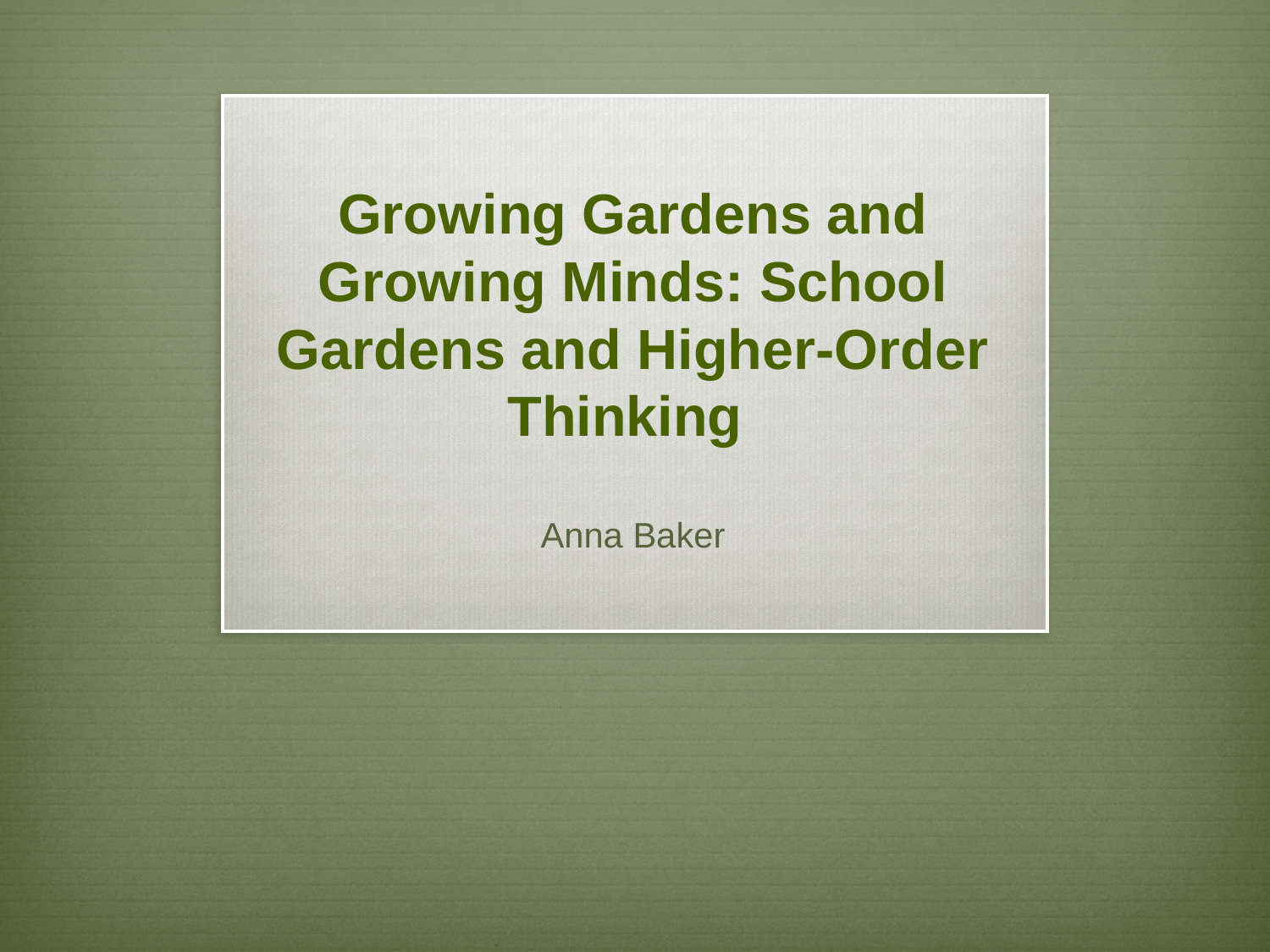

# Growing Gardens and Growing Minds: School Gardens and Higher-Order Thinking
Anna Baker